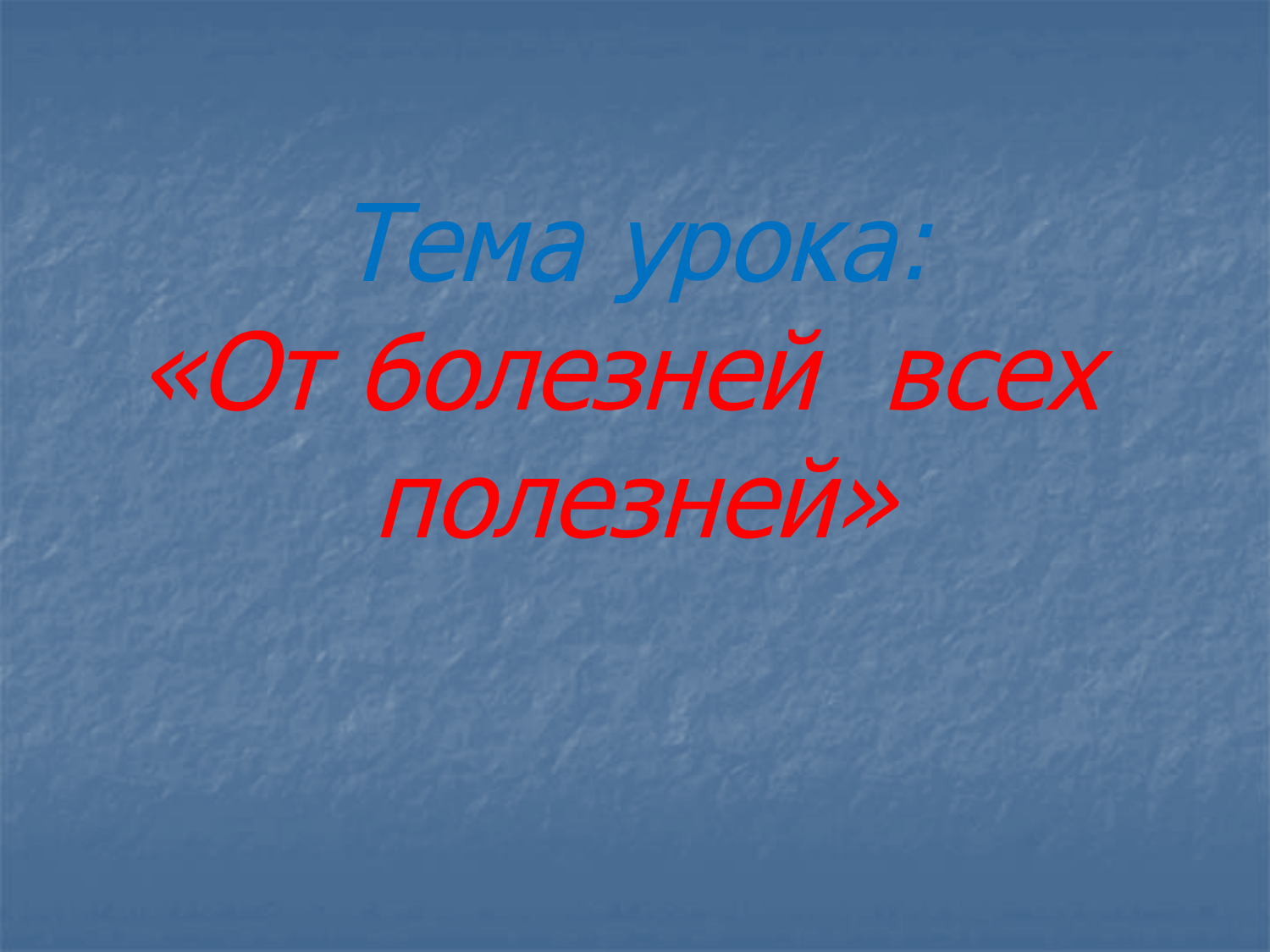

# Тема урока: «От болезней  всех  полезней»